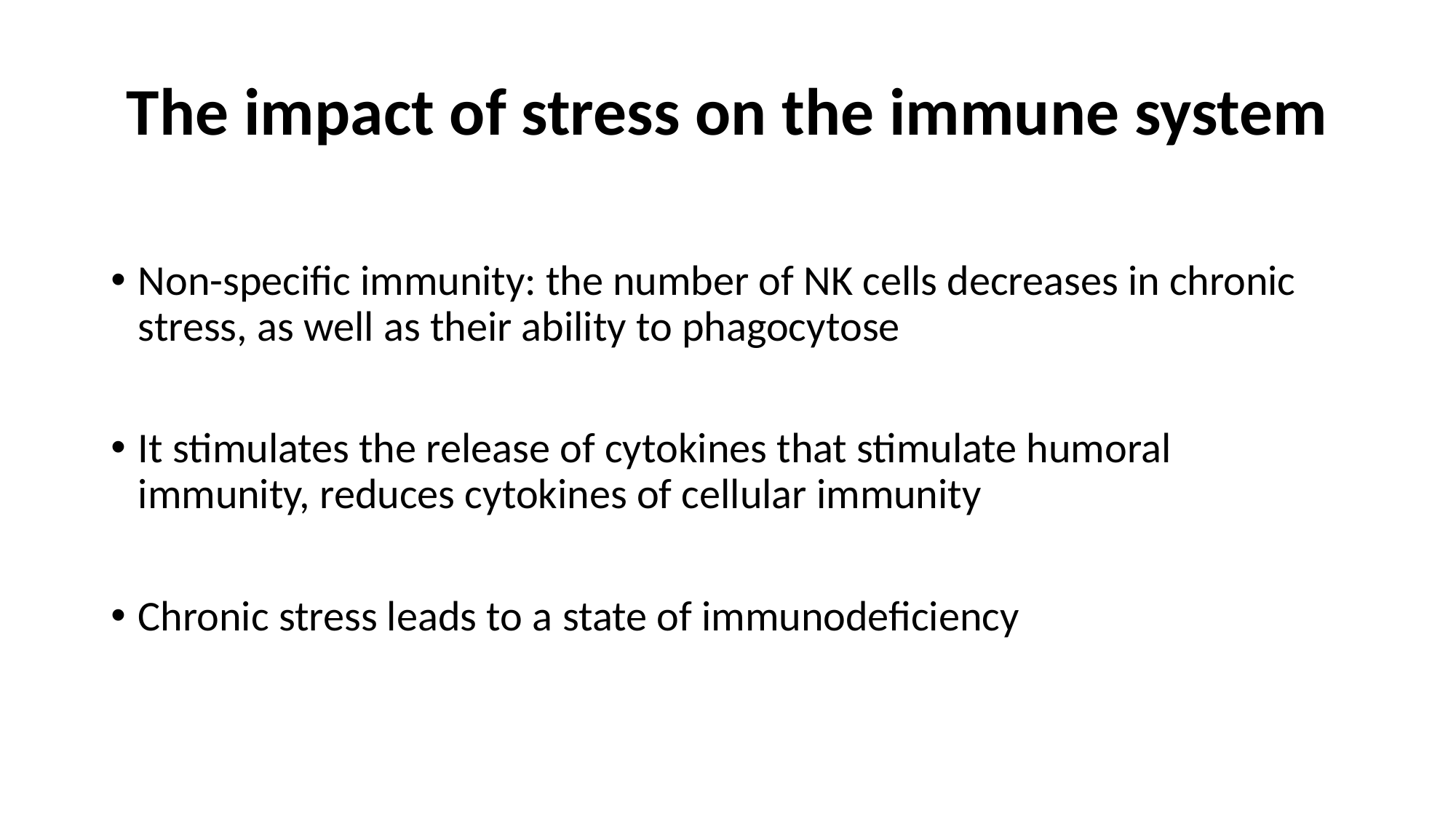

# The impact of stress on the immune system
Non-specific immunity: the number of NK cells decreases in chronic stress, as well as their ability to phagocytose

It stimulates the release of cytokines that stimulate humoral immunity, reduces cytokines of cellular immunity

Chronic stress leads to a state of immunodeficiency